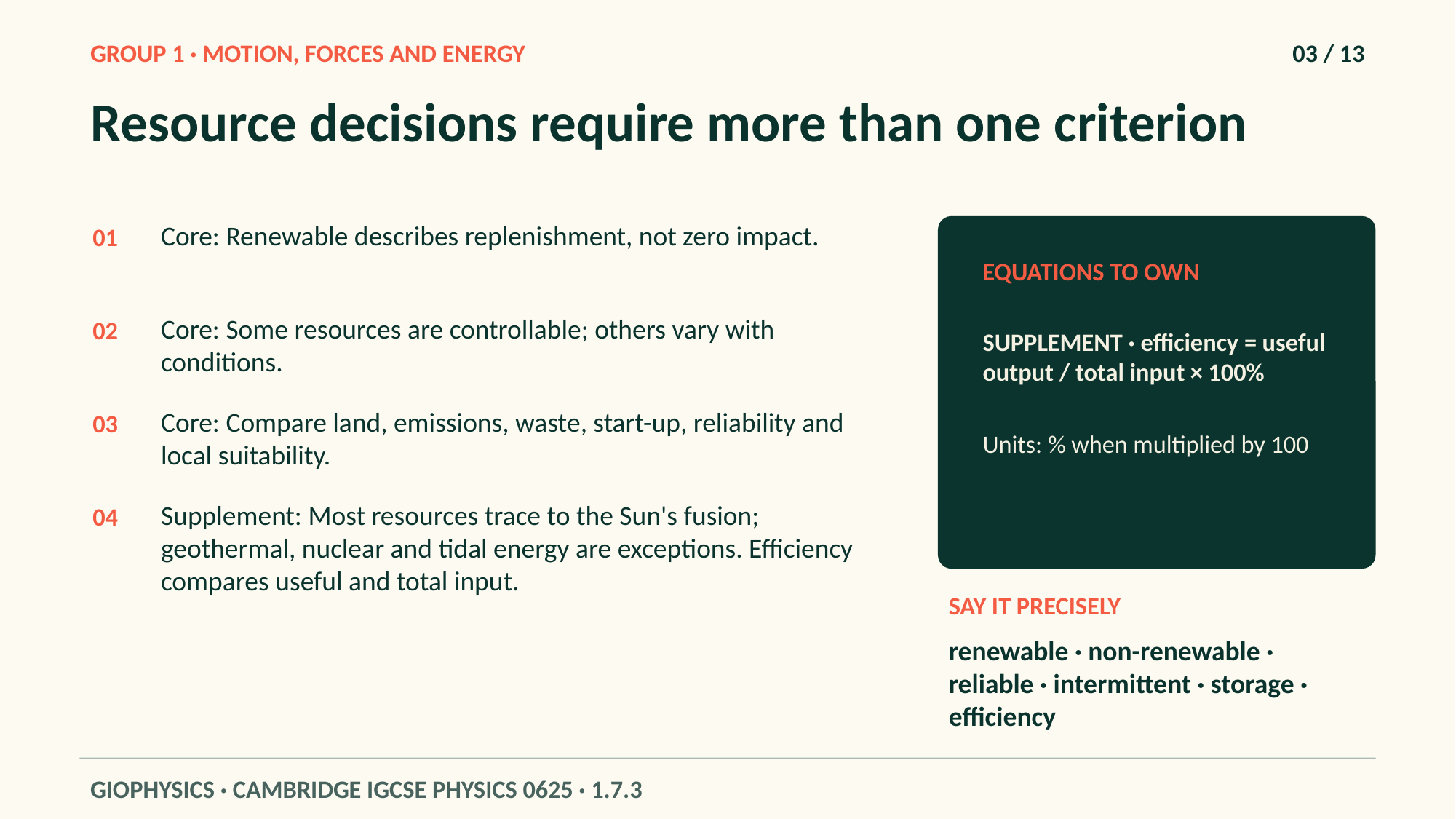

GROUP 1 · MOTION, FORCES AND ENERGY
03 / 13
Resource decisions require more than one criterion
Core: Renewable describes replenishment, not zero impact.
01

EQUATIONS TO OWN
Core: Some resources are controllable; others vary with conditions.
02
SUPPLEMENT · efficiency = useful output / total input × 100%
Core: Compare land, emissions, waste, start-up, reliability and local suitability.
03
Units: % when multiplied by 100
Supplement: Most resources trace to the Sun's fusion; geothermal, nuclear and tidal energy are exceptions. Efficiency compares useful and total input.
04
SAY IT PRECISELY
renewable · non-renewable · reliable · intermittent · storage · efficiency

GIOPHYSICS · CAMBRIDGE IGCSE PHYSICS 0625 · 1.7.3